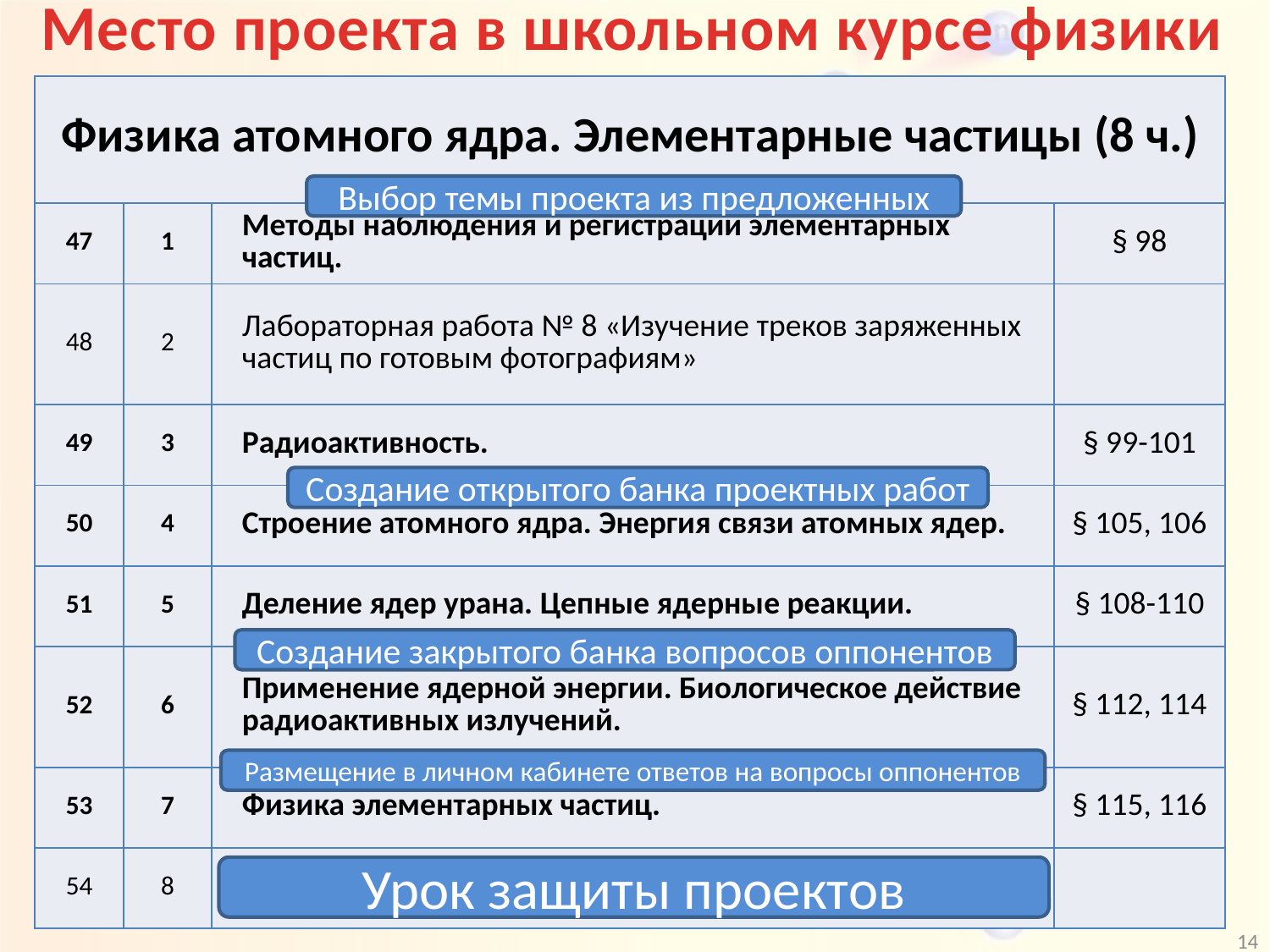

Место проекта в школьном курсе физики
| Физика атомного ядра. Элементарные частицы (8 ч.) |  |  |  |
| --- | --- | --- | --- |
| 47 | 1 | Методы наблюдения и регистрации элементарных частиц. | § 98 |
| 48 | 2 | Лабораторная работа № 8 «Изучение треков заряженных частиц по готовым фотографиям» |  |
| 49 | 3 | Радиоактивность. | § 99-101 |
| 50 | 4 | Строение атомного ядра. Энергия связи атомных ядер. | § 105, 106 |
| 51 | 5 | Деление ядер урана. Цепные ядерные реакции. | § 108-110 |
| 52 | 6 | Применение ядерной энергии. Биологическое действие радиоактивных излучений. | § 112, 114 |
| 53 | 7 | Физика элементарных частиц. | § 115, 116 |
| 54 | 8 | Контрольная работа № 5 по теме «Физика атомного ядра» |  |
Выбор темы проекта из предложенных
Создание открытого банка проектных работ
Создание закрытого банка вопросов оппонентов
Размещение в личном кабинете ответов на вопросы оппонентов
Урок защиты проектов
14